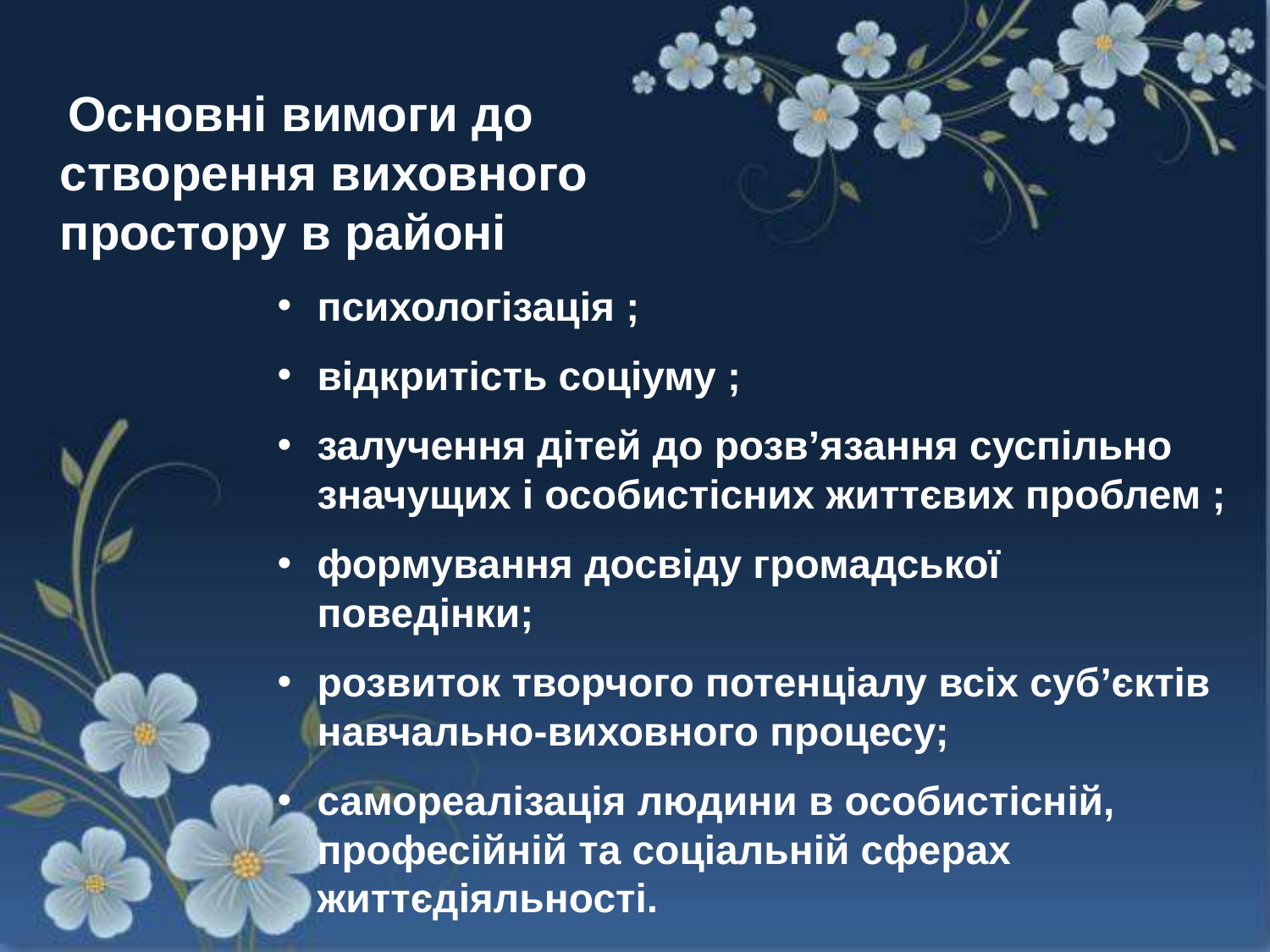

Основні вимоги до створення виховного простору в районі
психологізація ;
відкритість соціуму ;
залучення дітей до розв’язання суспільно     значущих і особистісних життєвих проблем ;
формування досвіду громадської поведінки;
розвиток творчого потенціалу всіх суб’єктів навчально-виховного процесу;
самореалізація людини в особистісній, професійній та соціальній сферах життєдіяльності.